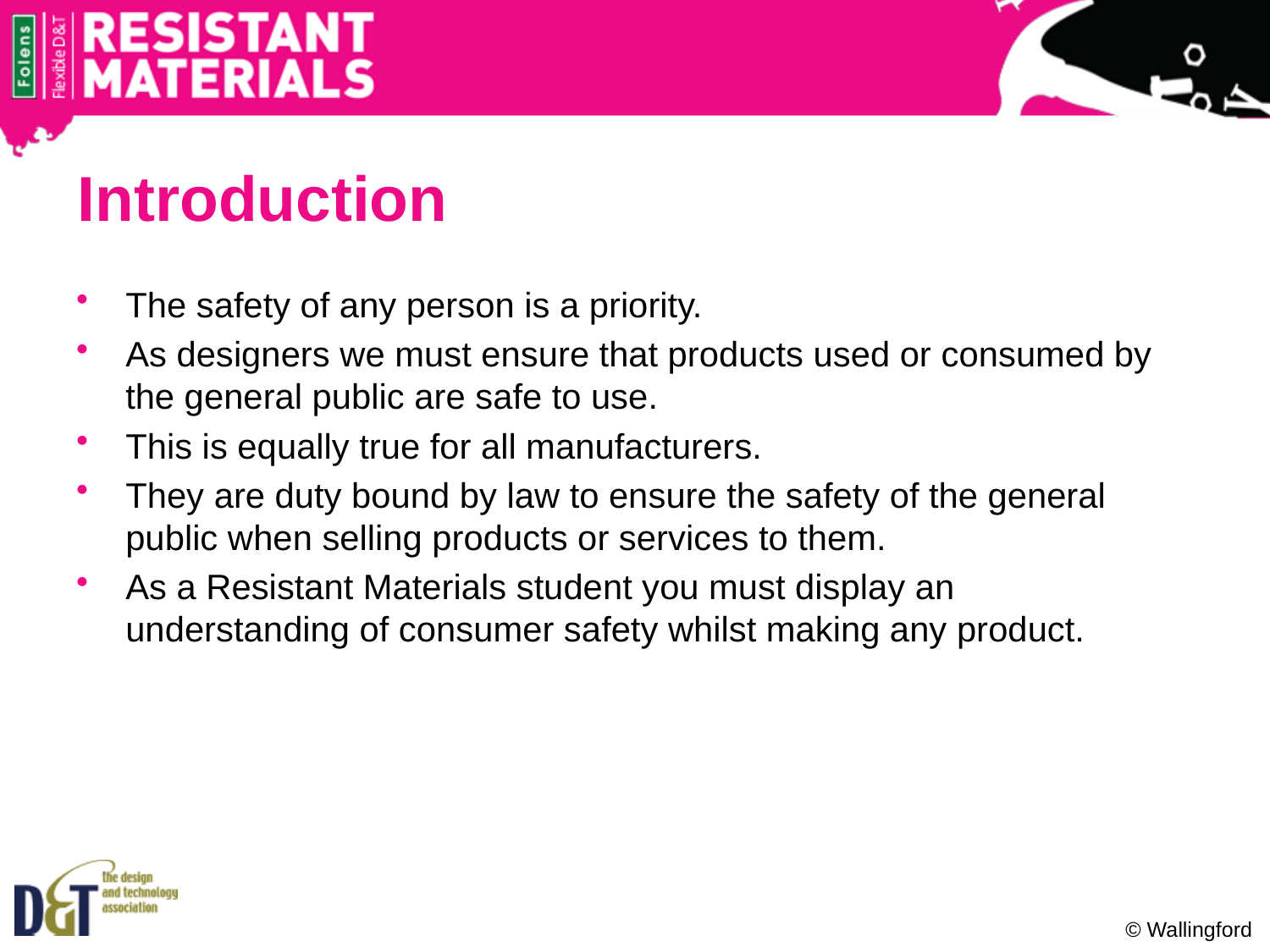

# Introduction
The safety of any person is a priority.
As designers we must ensure that products used or consumed by the general public are safe to use.
This is equally true for all manufacturers.
They are duty bound by law to ensure the safety of the general public when selling products or services to them.
As a Resistant Materials student you must display an understanding of consumer safety whilst making any product.

© Wallingford